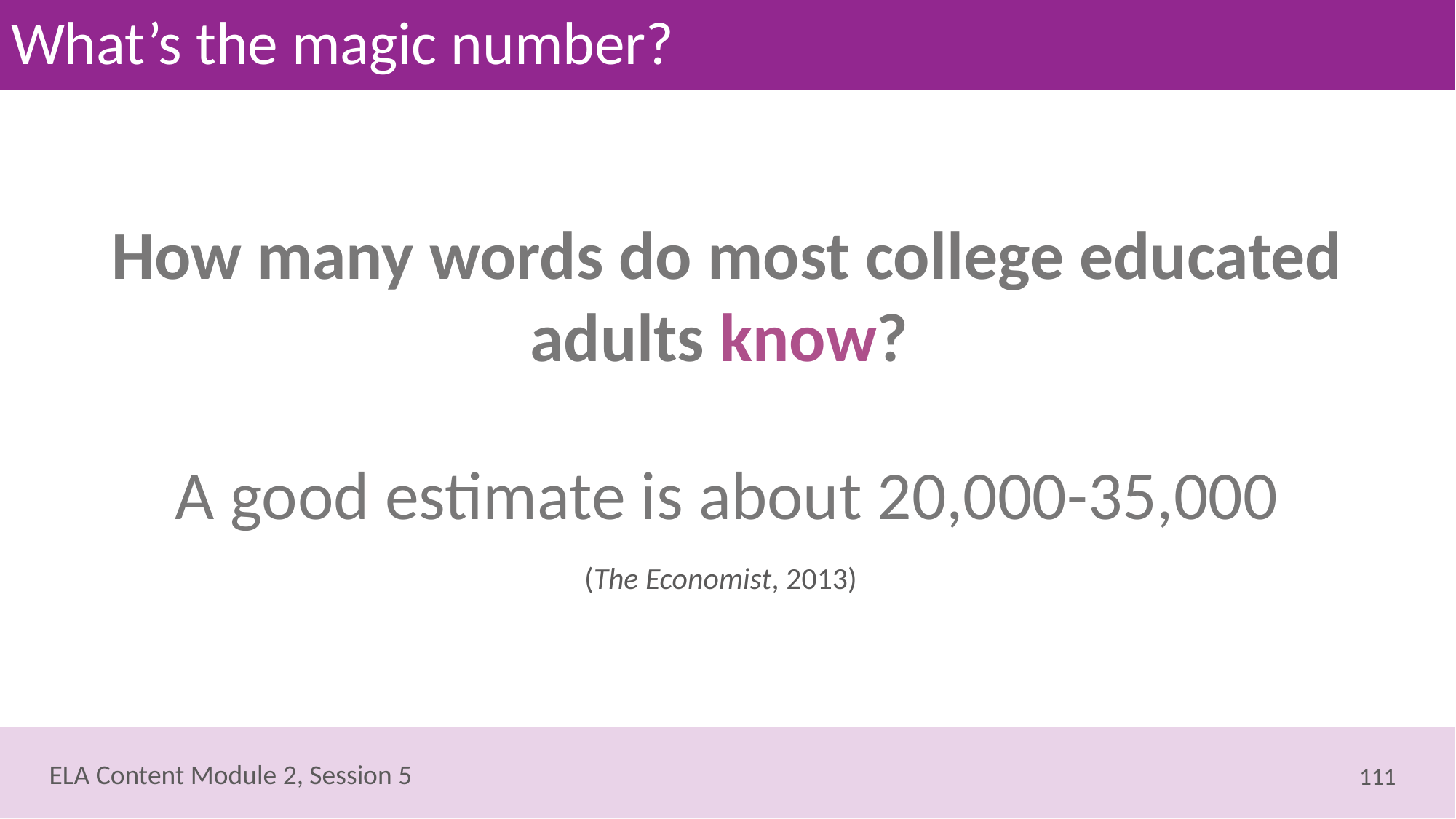

# What’s the magic number?
How many words do most college educated adults know?
A good estimate is about 20,000-35,000

(The Economist, 2013)
111